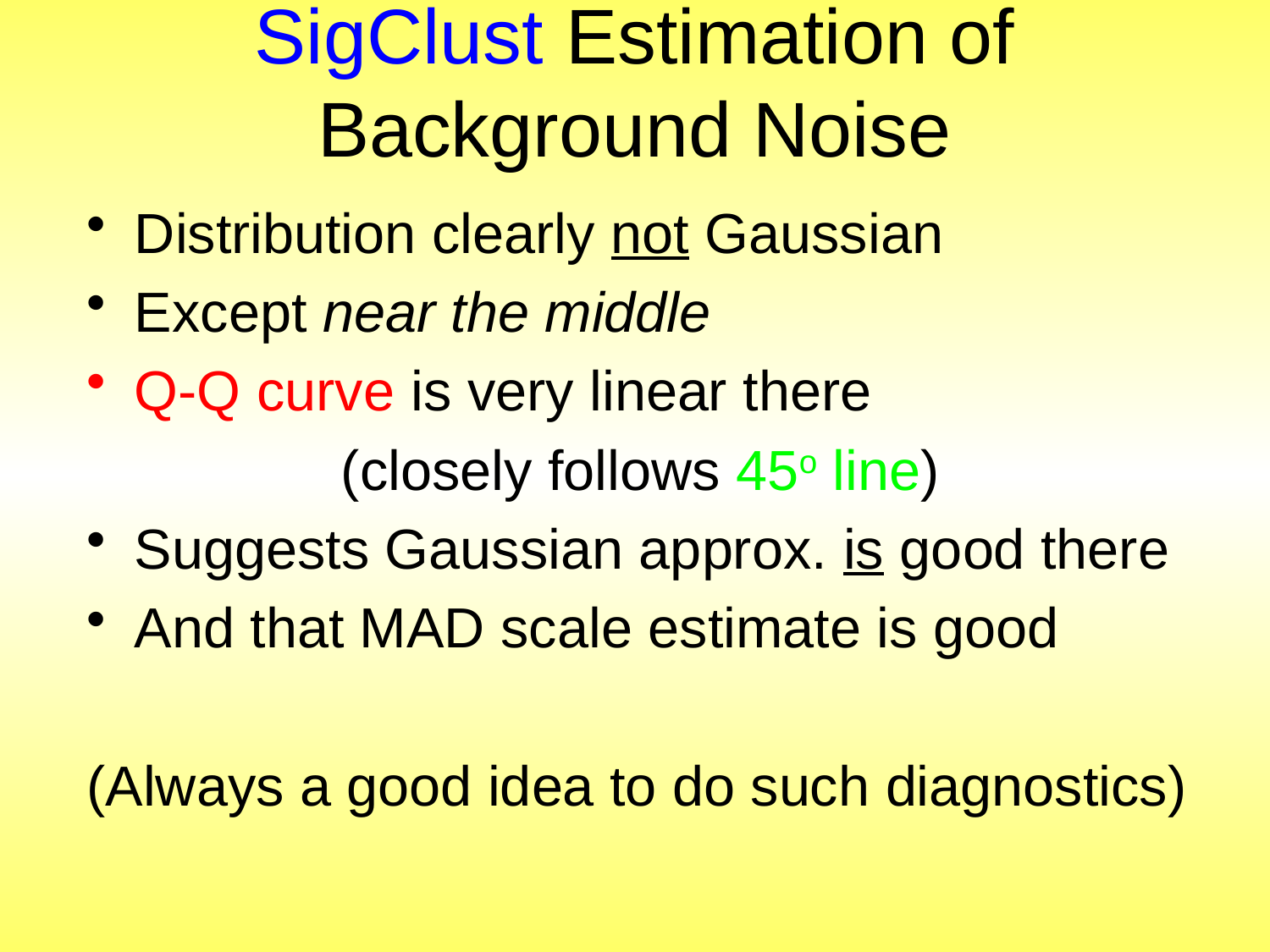

# SigClust Estimation of Background Noise
Distribution clearly not Gaussian
Except near the middle
Q-Q curve is very linear there
(closely follows 45o line)
Suggests Gaussian approx. is good there
And that MAD scale estimate is good

(Always a good idea to do such diagnostics)